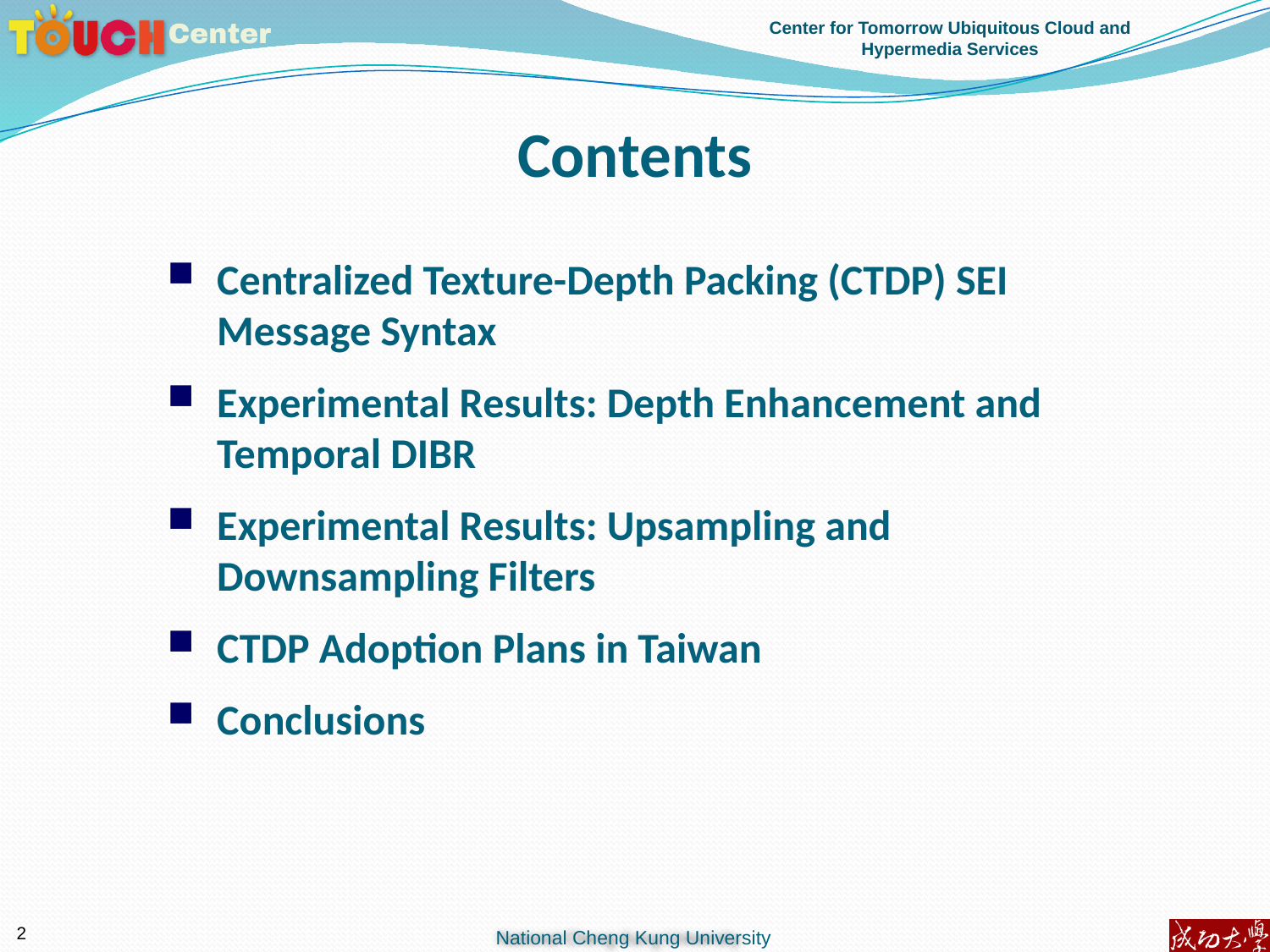

Contents
Centralized Texture-Depth Packing (CTDP) SEI Message Syntax
Experimental Results: Depth Enhancement and Temporal DIBR
Experimental Results: Upsampling and Downsampling Filters
CTDP Adoption Plans in Taiwan
Conclusions